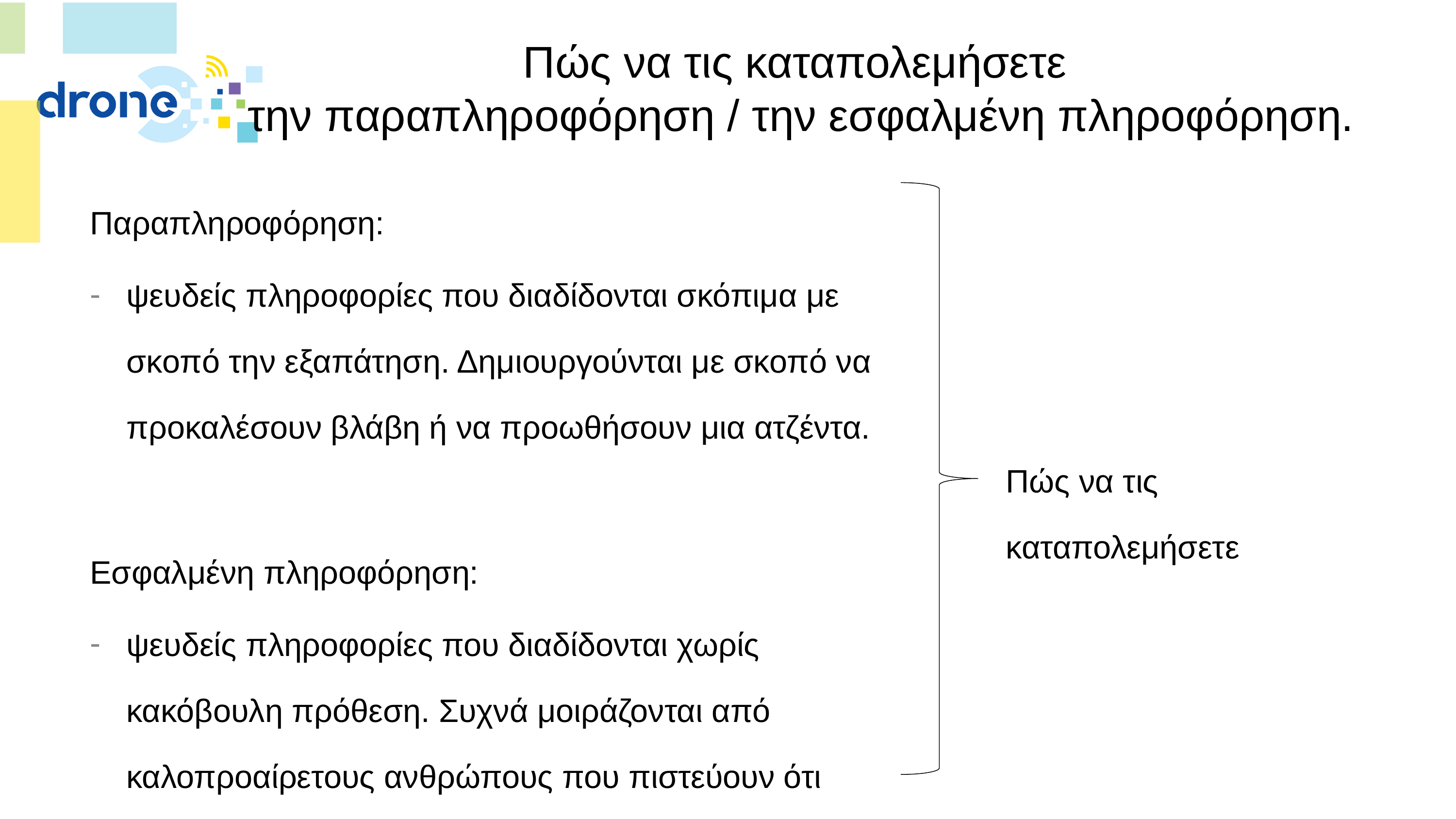

Πώς να τις καταπολεμήσετε
την παραπληροφόρηση / την εσφαλμένη πληροφόρηση.

Παραπληροφόρηση:
ψευδείς πληροφορίες που διαδίδονται σκόπιμα με σκοπό την εξαπάτηση. Δημιουργούνται με σκοπό να προκαλέσουν βλάβη ή να προωθήσουν μια ατζέντα.

Εσφαλμένη πληροφόρηση:
ψευδείς πληροφορίες που διαδίδονται χωρίς κακόβουλη πρόθεση. Συχνά μοιράζονται από καλοπροαίρετους ανθρώπους που πιστεύουν ότι είναι αληθινές

Πώς να τις καταπολεμήσετε